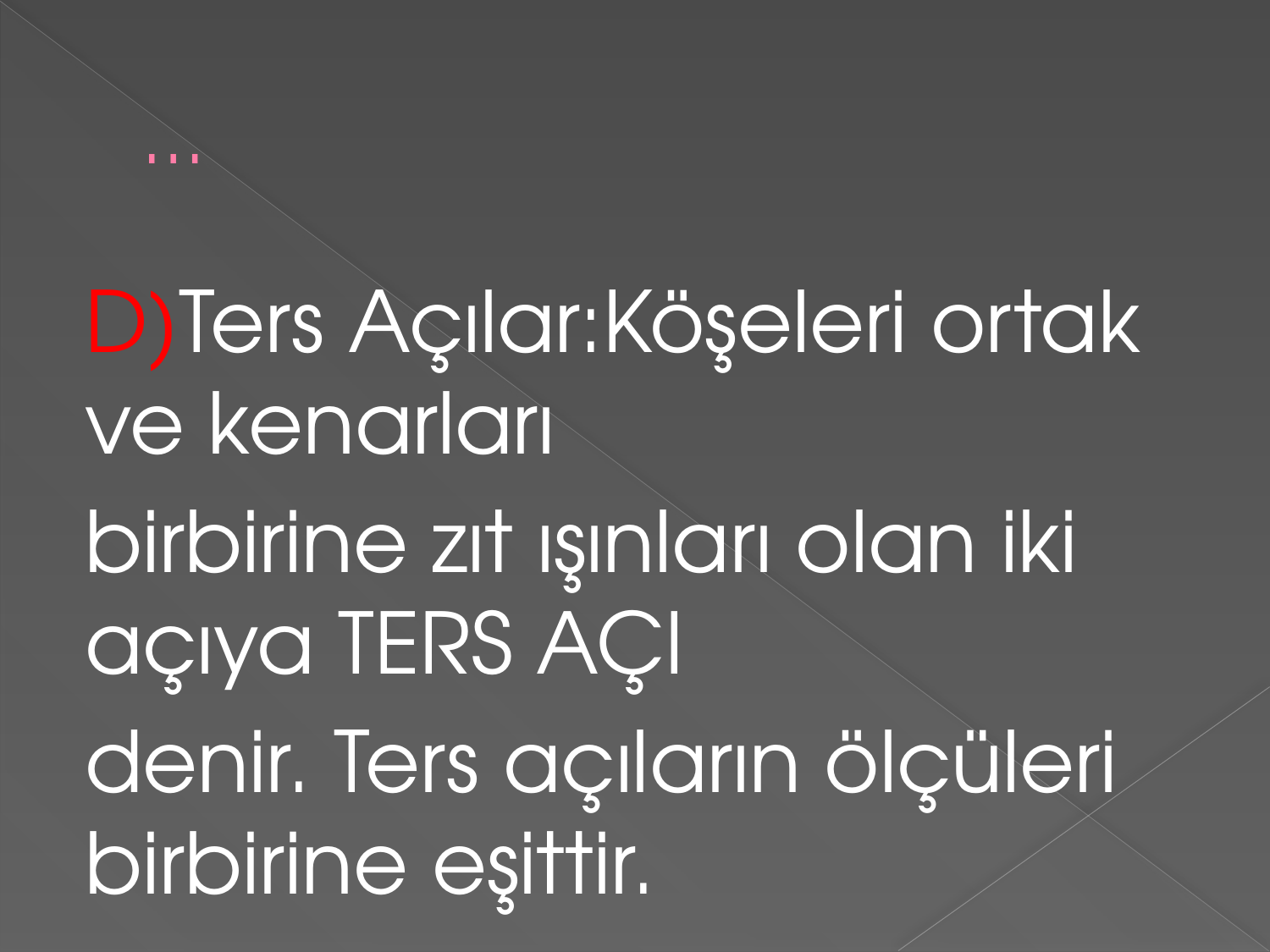

# …
D)Ters Açılar:Köşeleri ortak ve kenarları
birbirine zıt ışınları olan iki açıya TERS AÇI
denir. Ters açıların ölçüleri birbirine eşittir.